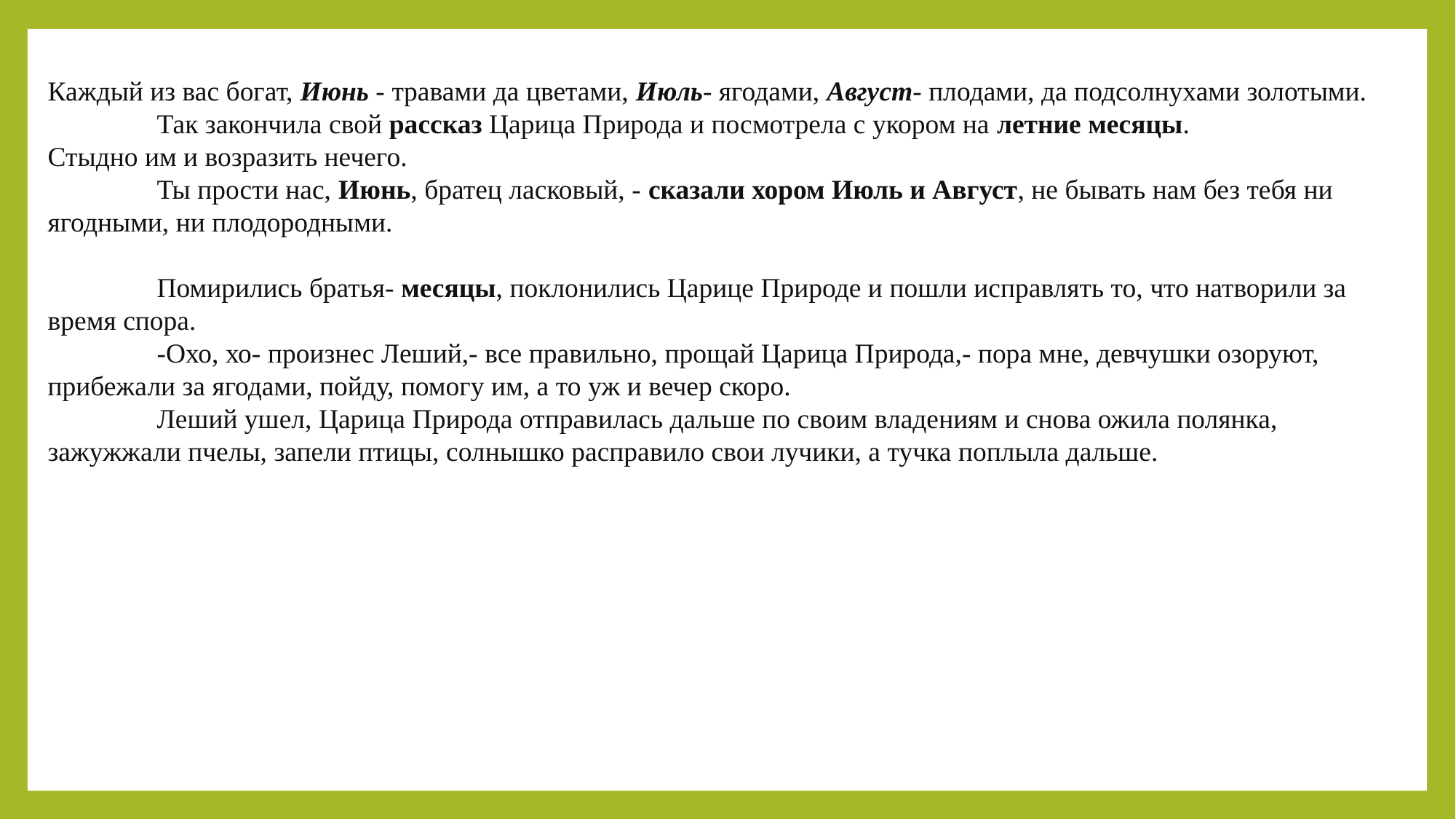

Каждый из вас богат, Июнь - травами да цветами, Июль- ягодами, Август- плодами, да подсолнухами золотыми.
	Так закончила свой рассказ Царица Природа и посмотрела с укором на летние месяцы.
Стыдно им и возразить нечего.
	Ты прости нас, Июнь, братец ласковый, - сказали хором Июль и Август, не бывать нам без тебя ни ягодными, ни плодородными.

	Помирились братья- месяцы, поклонились Царице Природе и пошли исправлять то, что натворили за время спора.
	-Охо, хо- произнес Леший,- все правильно, прощай Царица Природа,- пора мне, девчушки озоруют, прибежали за ягодами, пойду, помогу им, а то уж и вечер скоро.
	Леший ушел, Царица Природа отправилась дальше по своим владениям и снова ожила полянка, зажужжали пчелы, запели птицы, солнышко расправило свои лучики, а тучка поплыла дальше.